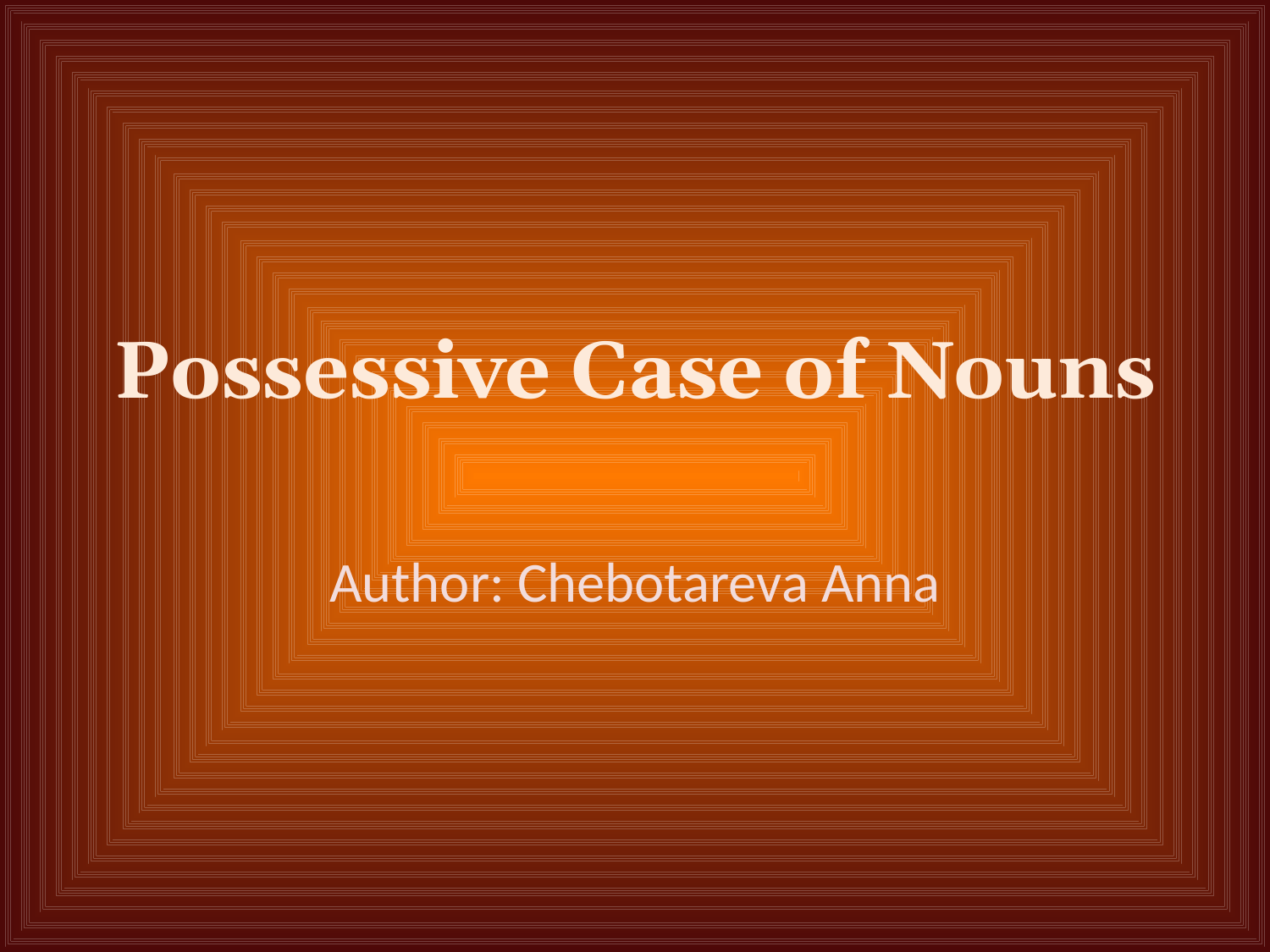

# Possessive Case of Nouns
Author: Chebotareva Anna